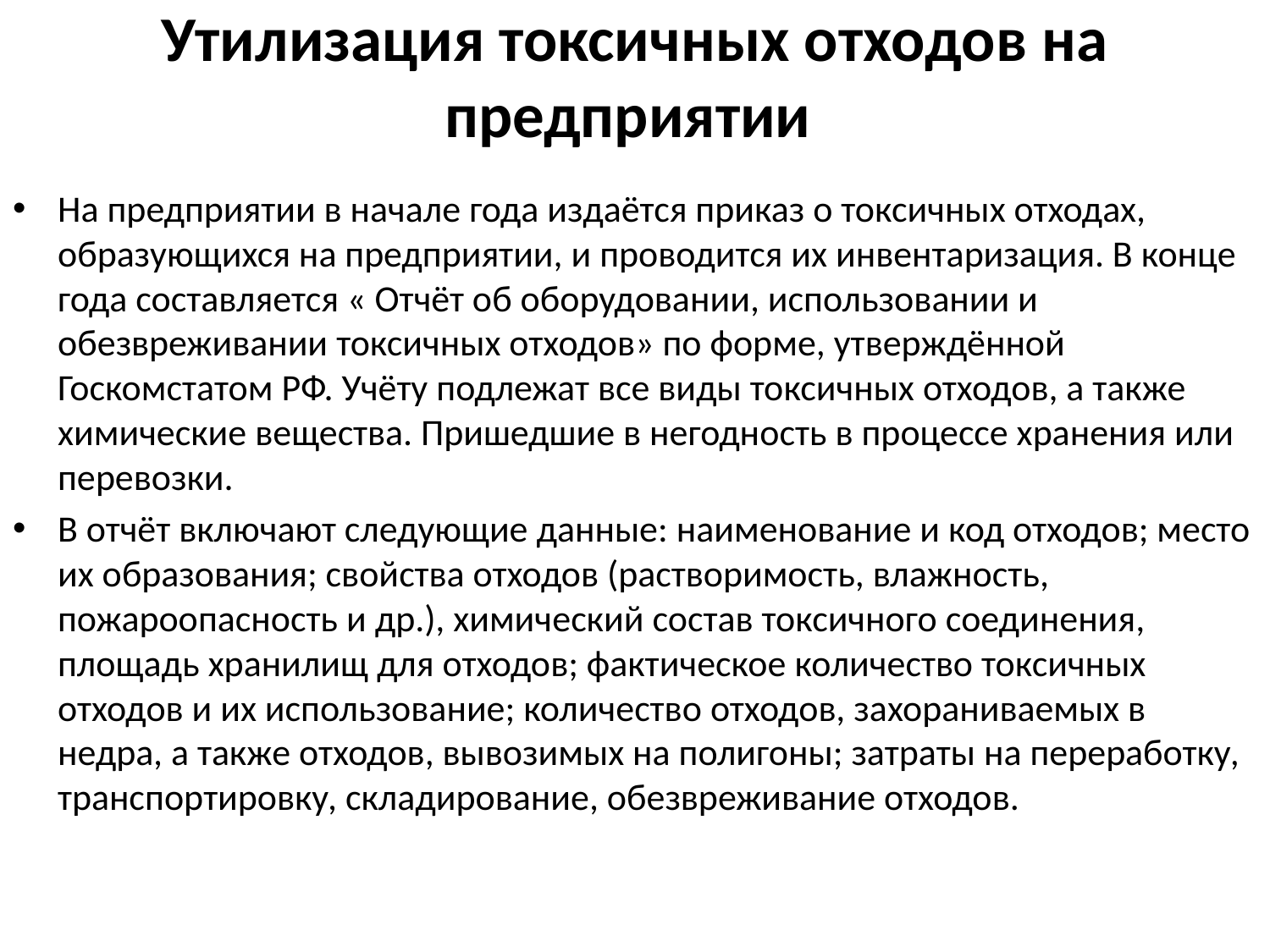

# Утилизация токсичных отходов на предприятии
На предприятии в начале года издаётся приказ о токсичных отходах, образующихся на предприятии, и проводится их инвентаризация. В конце года составляется « Отчёт об оборудовании, использовании и обезвреживании токсичных отходов» по форме, утверждённой Госкомстатом РФ. Учёту подлежат все виды токсичных отходов, а также химические вещества. Пришедшие в негодность в процессе хранения или перевозки.
В отчёт включают следующие данные: наименование и код отходов; место их образования; свойства отходов (растворимость, влажность, пожароопасность и др.), химический состав токсичного соединения, площадь хранилищ для отходов; фактическое количество токсичных отходов и их использование; количество отходов, захораниваемых в недра, а также отходов, вывозимых на полигоны; затраты на переработку, транспортировку, складирование, обезвреживание отходов.